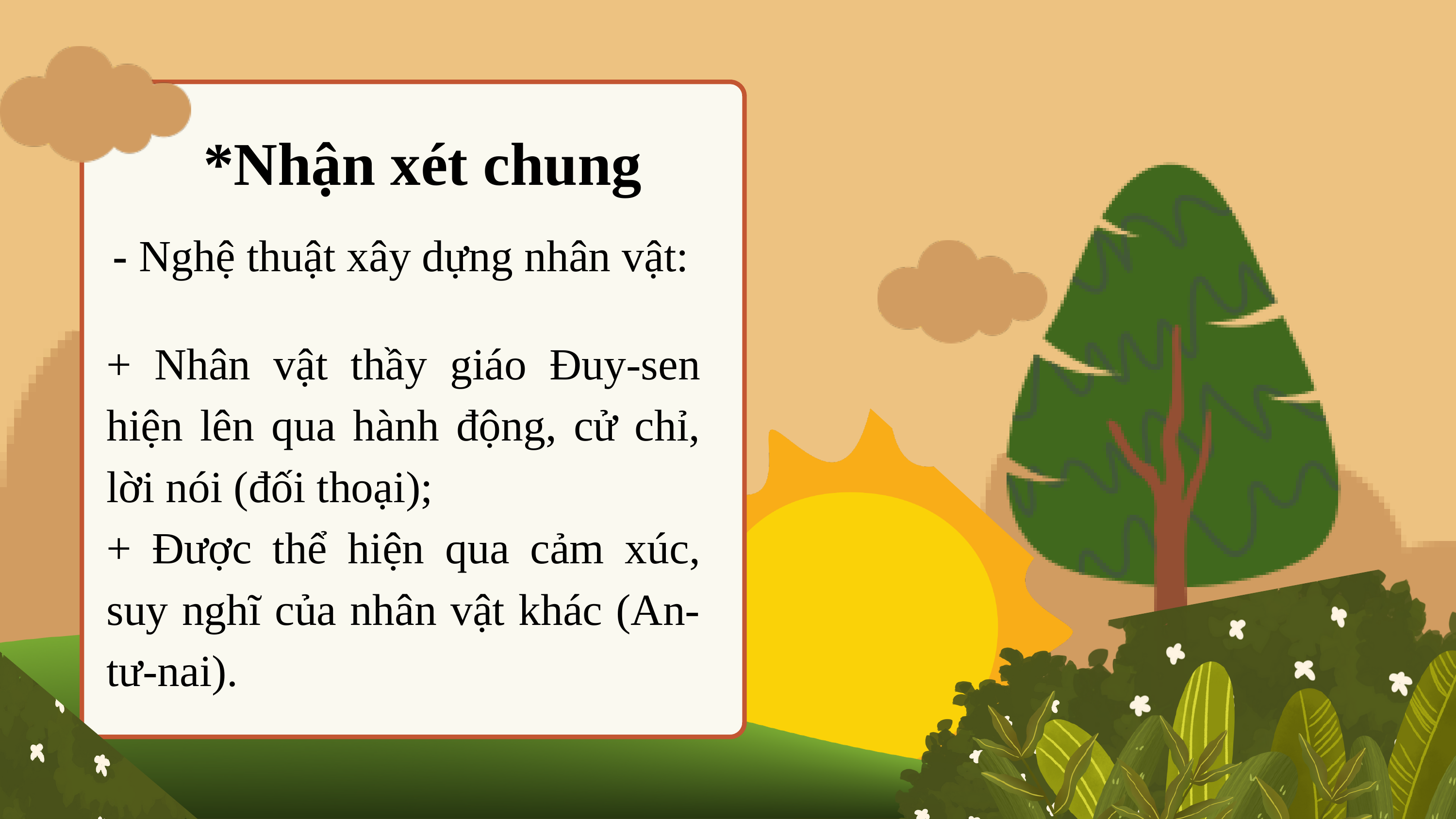

*Nhận xét chung

- Nghệ thuật xây dựng nhân vật:

+ Nhân vật thầy giáo Đuy-sen hiện lên qua hành động, cử chỉ, lời nói (đối thoại);
+ Được thể hiện qua cảm xúc, suy nghĩ của nhân vật khác (An-tư-nai).